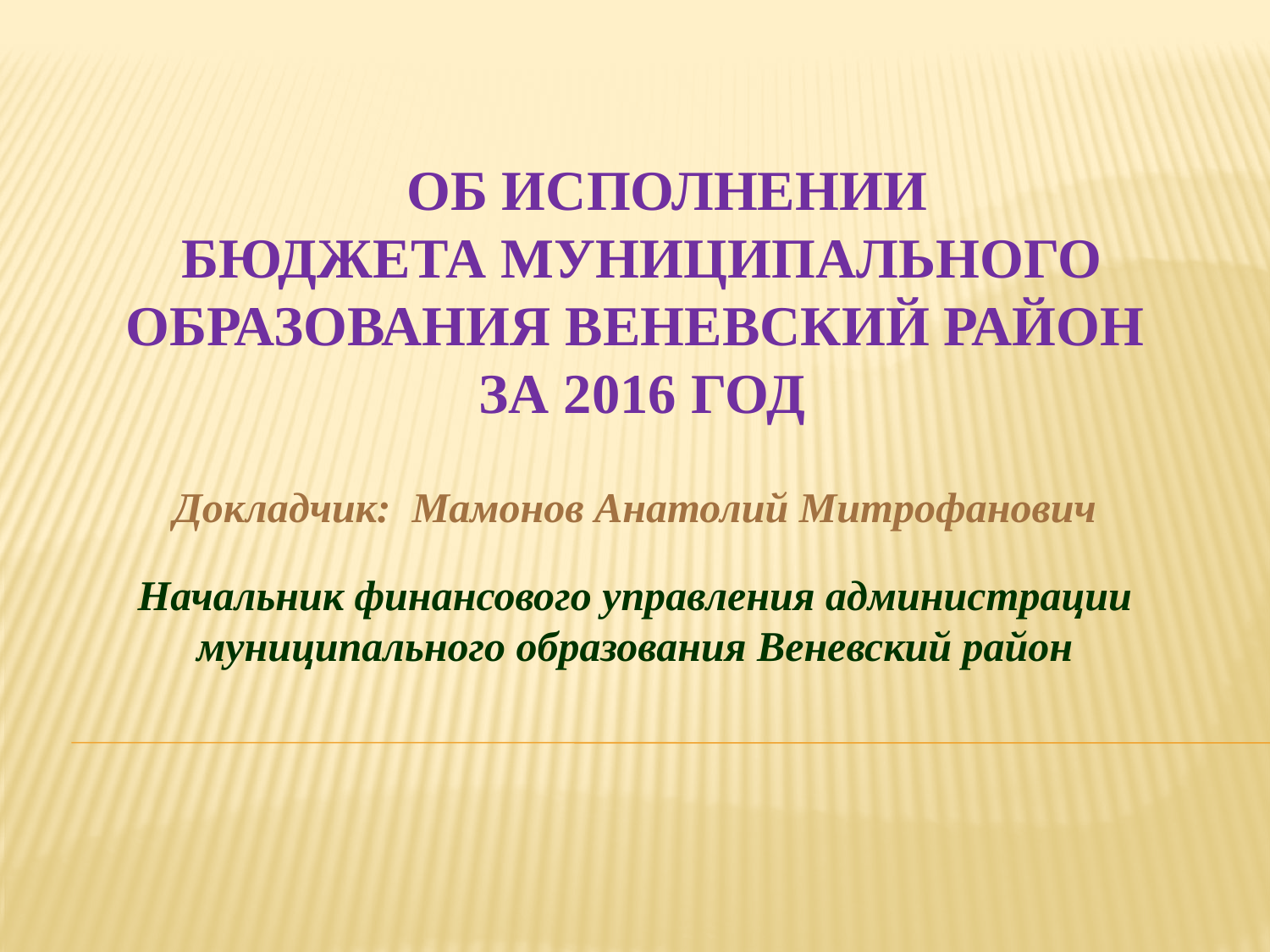

# Об исполнении бюджета муниципального образования Веневский район за 2016 год
Докладчик:  Мамонов Анатолий Митрофанович

Начальник финансового управления администрации муниципального образования Веневский район